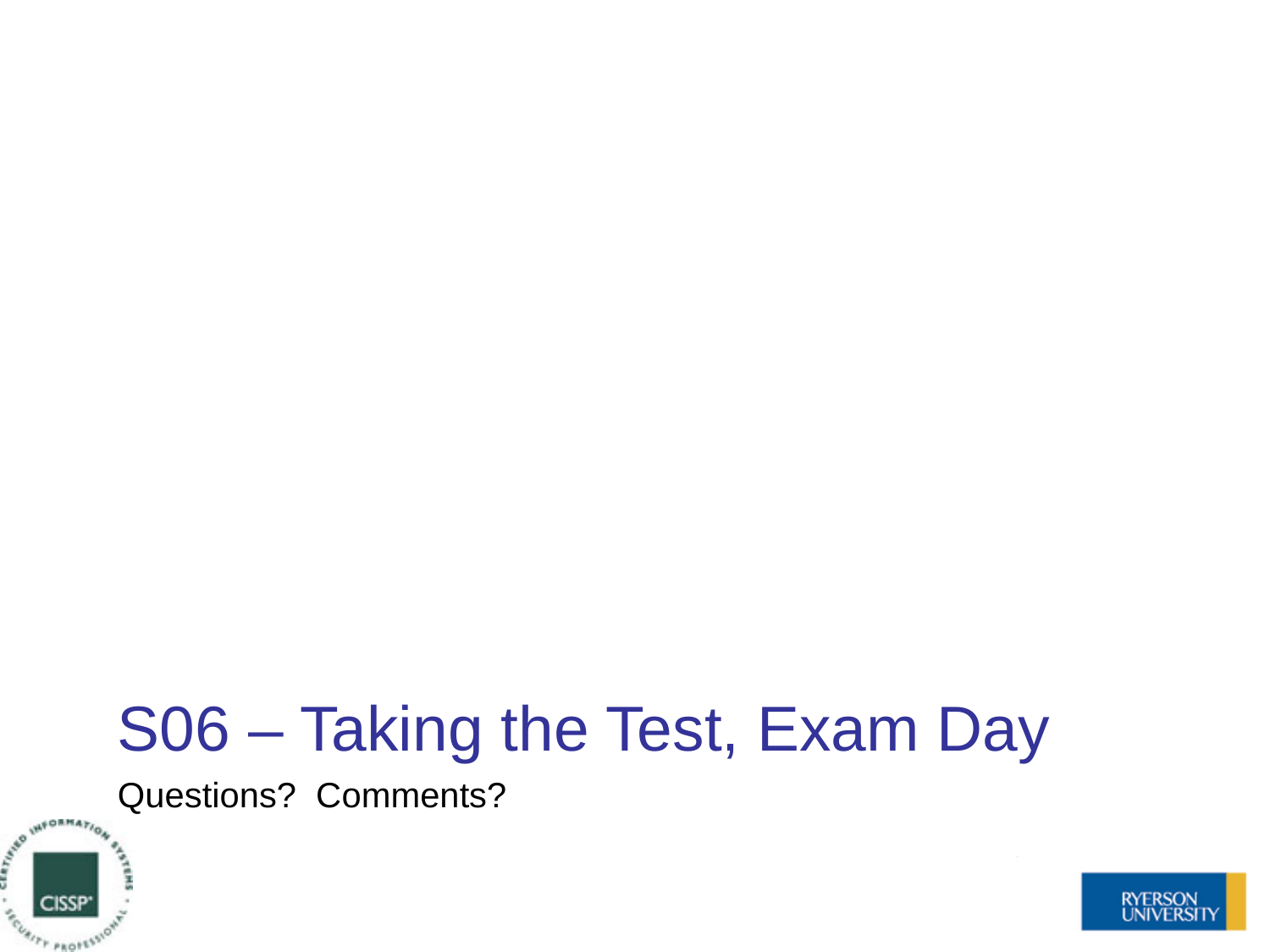

# S06 – Taking the Test, Exam Day
Questions?  Comments?